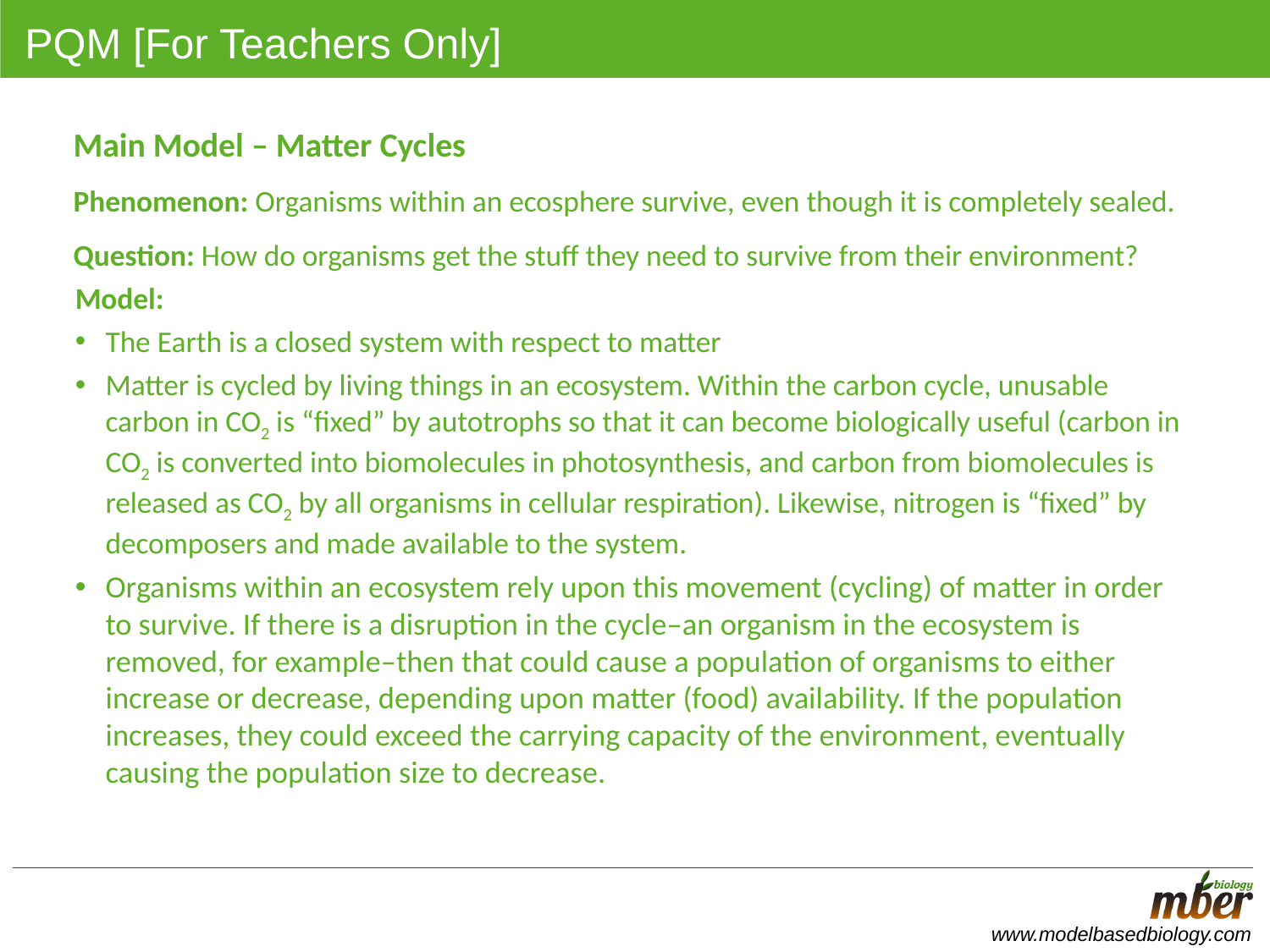

# PQM [For Teachers Only]
Main Model – Matter Cycles
Phenomenon: Organisms within an ecosphere survive, even though it is completely sealed.
Question: How do organisms get the stuff they need to survive from their environment?
Model:
The Earth is a closed system with respect to matter
Matter is cycled by living things in an ecosystem. Within the carbon cycle, unusable carbon in CO2 is “fixed” by autotrophs so that it can become biologically useful (carbon in CO2 is converted into biomolecules in photosynthesis, and carbon from biomolecules is released as CO2 by all organisms in cellular respiration). Likewise, nitrogen is “fixed” by decomposers and made available to the system.
Organisms within an ecosystem rely upon this movement (cycling) of matter in order to survive. If there is a disruption in the cycle–an organism in the ecosystem is removed, for example–then that could cause a population of organisms to either increase or decrease, depending upon matter (food) availability. If the population increases, they could exceed the carrying capacity of the environment, eventually causing the population size to decrease.